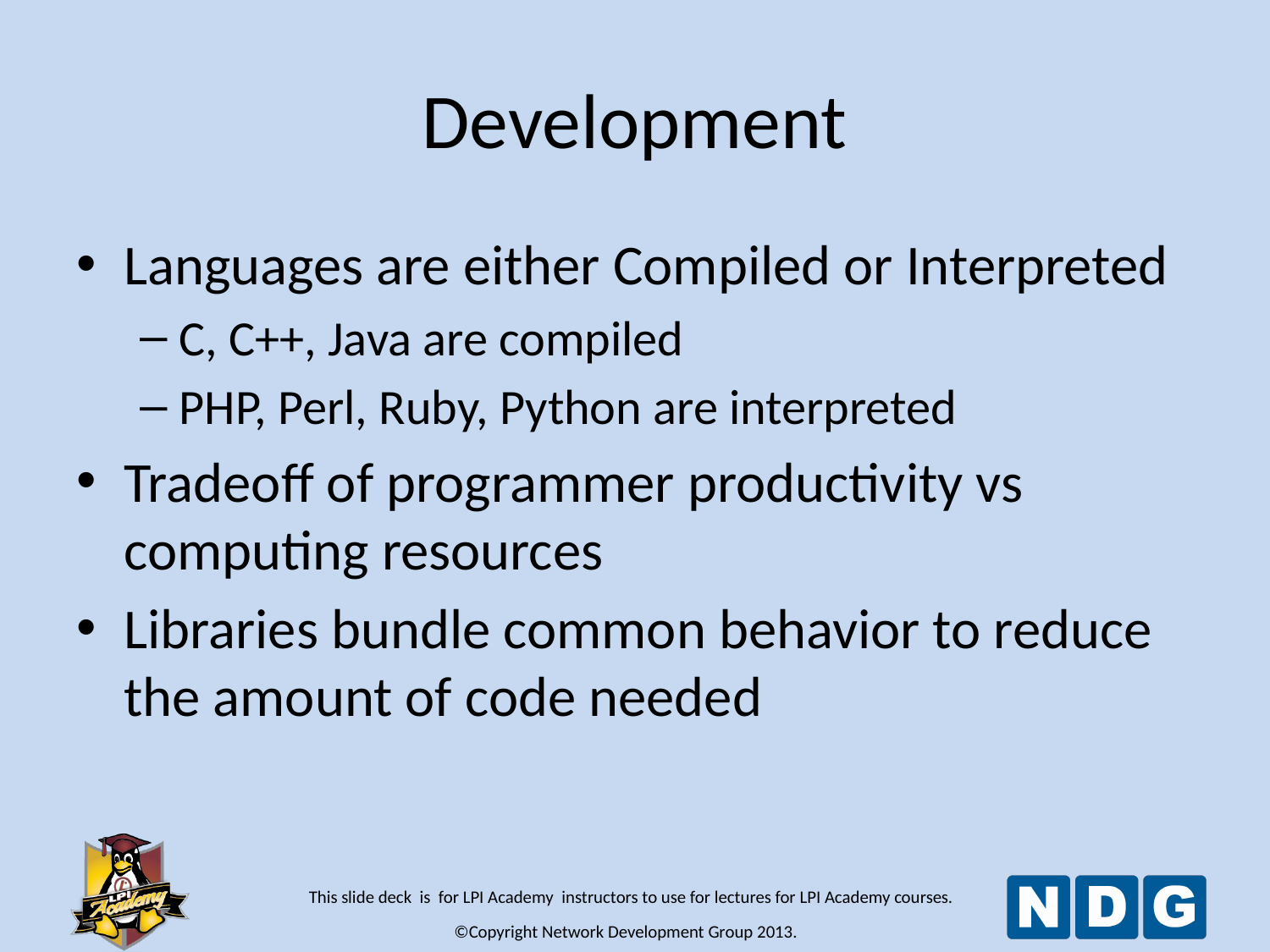

# Development
Languages are either Compiled or Interpreted
C, C++, Java are compiled
PHP, Perl, Ruby, Python are interpreted
Tradeoff of programmer productivity vs computing resources
Libraries bundle common behavior to reduce the amount of code needed